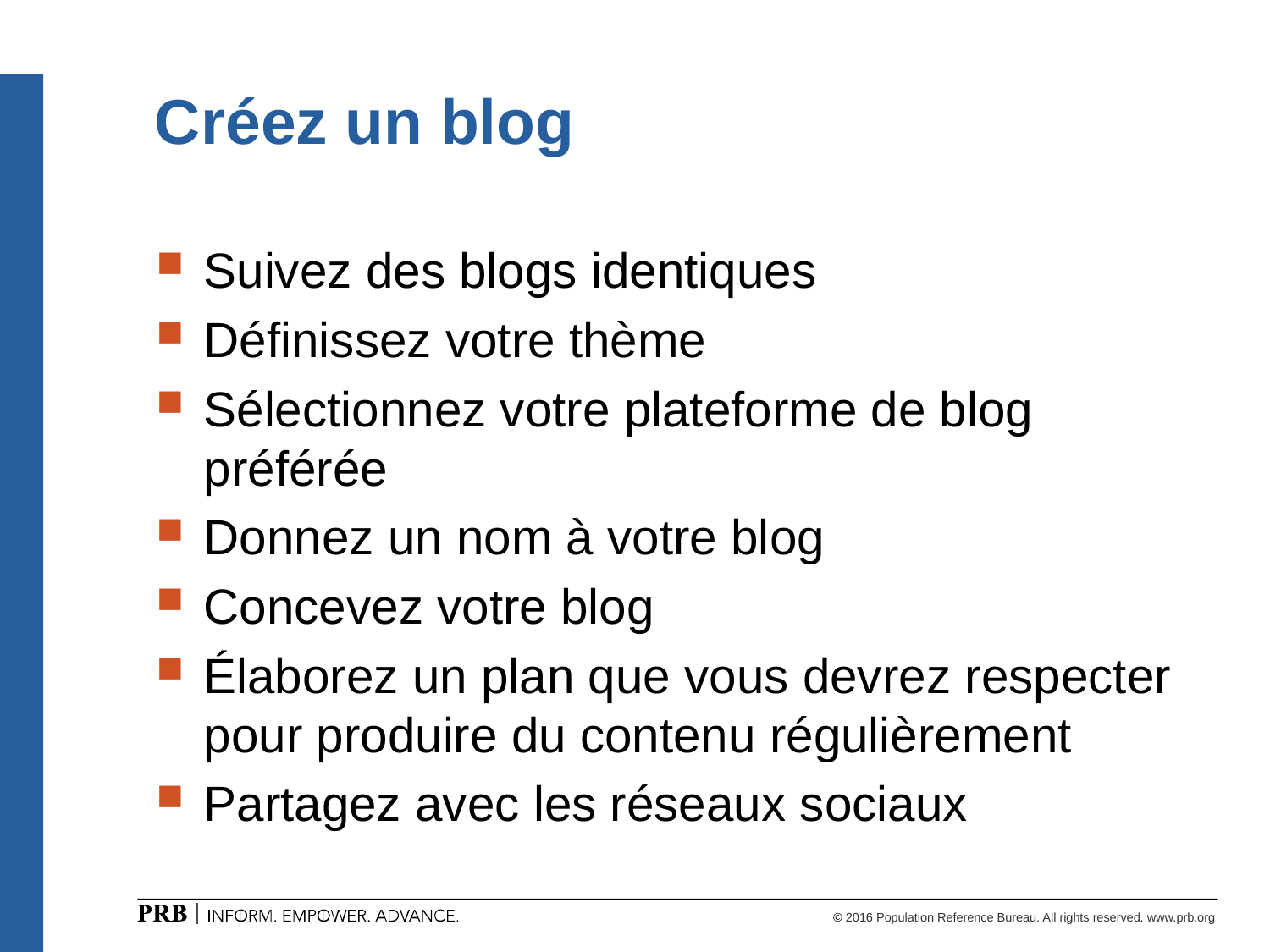

# Créez un blog
Suivez des blogs identiques
Définissez votre thème
Sélectionnez votre plateforme de blog préférée
Donnez un nom à votre blog
Concevez votre blog
Élaborez un plan que vous devrez respecter pour produire du contenu régulièrement
Partagez avec les réseaux sociaux